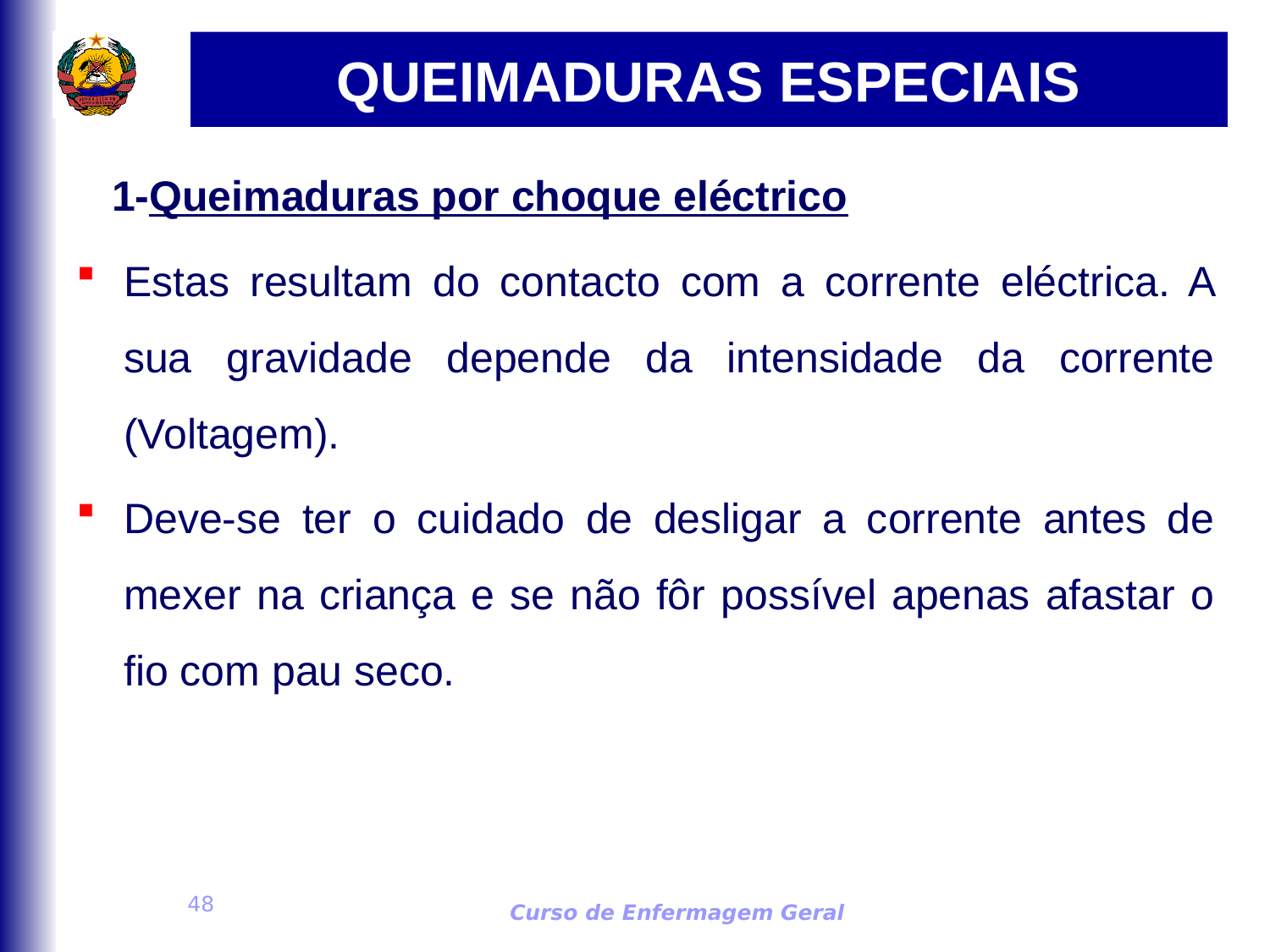

# QUEIMADURAS ESPECIAIS
   1-Queimaduras por choque eléctrico
Estas resultam do contacto com a corrente eléctrica. A sua gravidade depende da intensidade da corrente (Voltagem).
Deve-se ter o cuidado de desligar a corrente antes de mexer na criança e se não fôr possível apenas afastar o fio com pau seco.

48
Curso de Enfermagem Geral